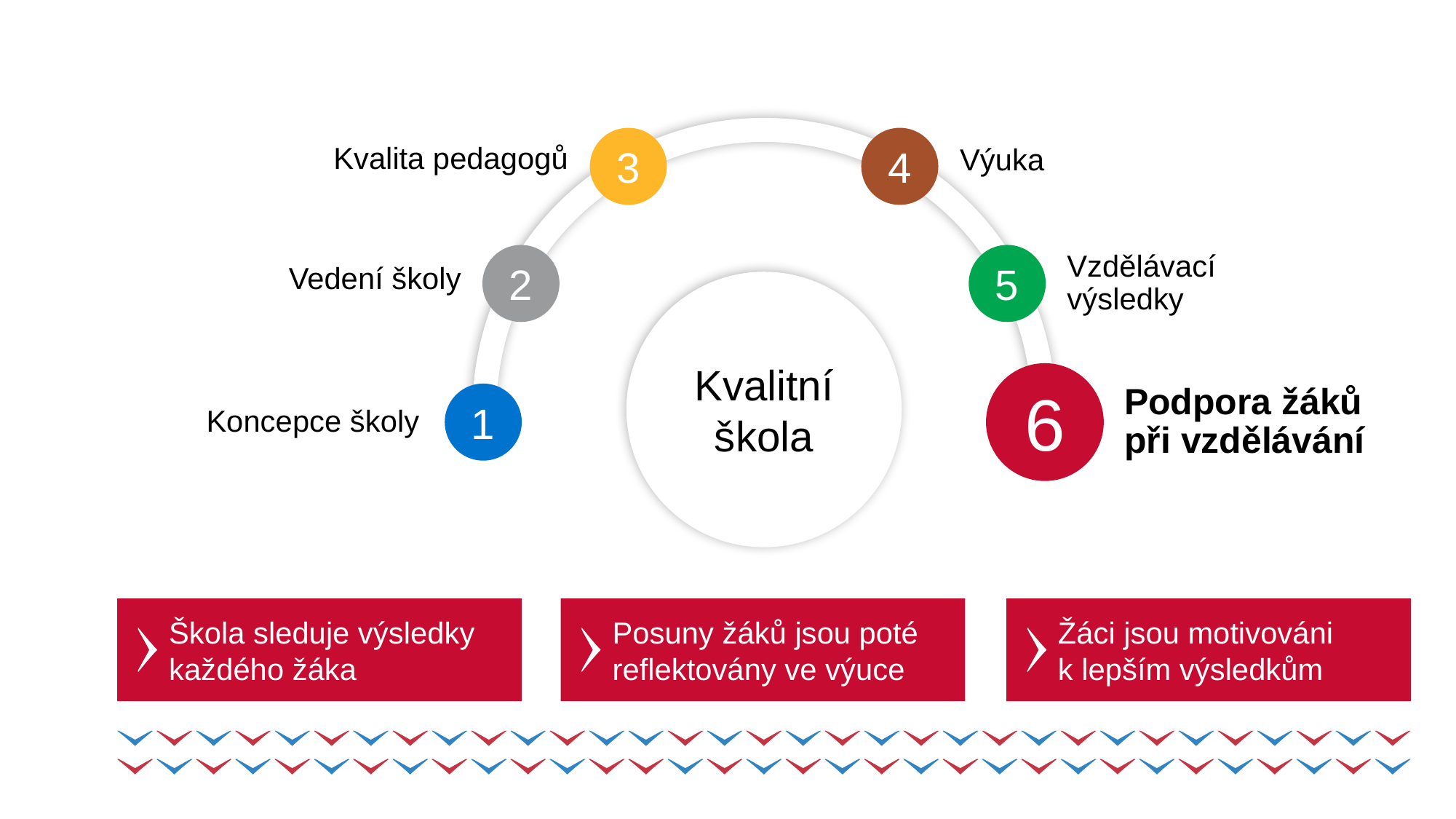

3
4
Kvalita pedagogů
Výuka
2
5
Vedení školy
Vzdělávací výsledky
Kvalitní škola
6
Podpora žáků při vzdělávání
1
Koncepce školy
Škola sleduje výsledky každého žáka
Posuny žáků jsou poté reflektovány ve výuce
Žáci jsou motivováni
k lepším výsledkům